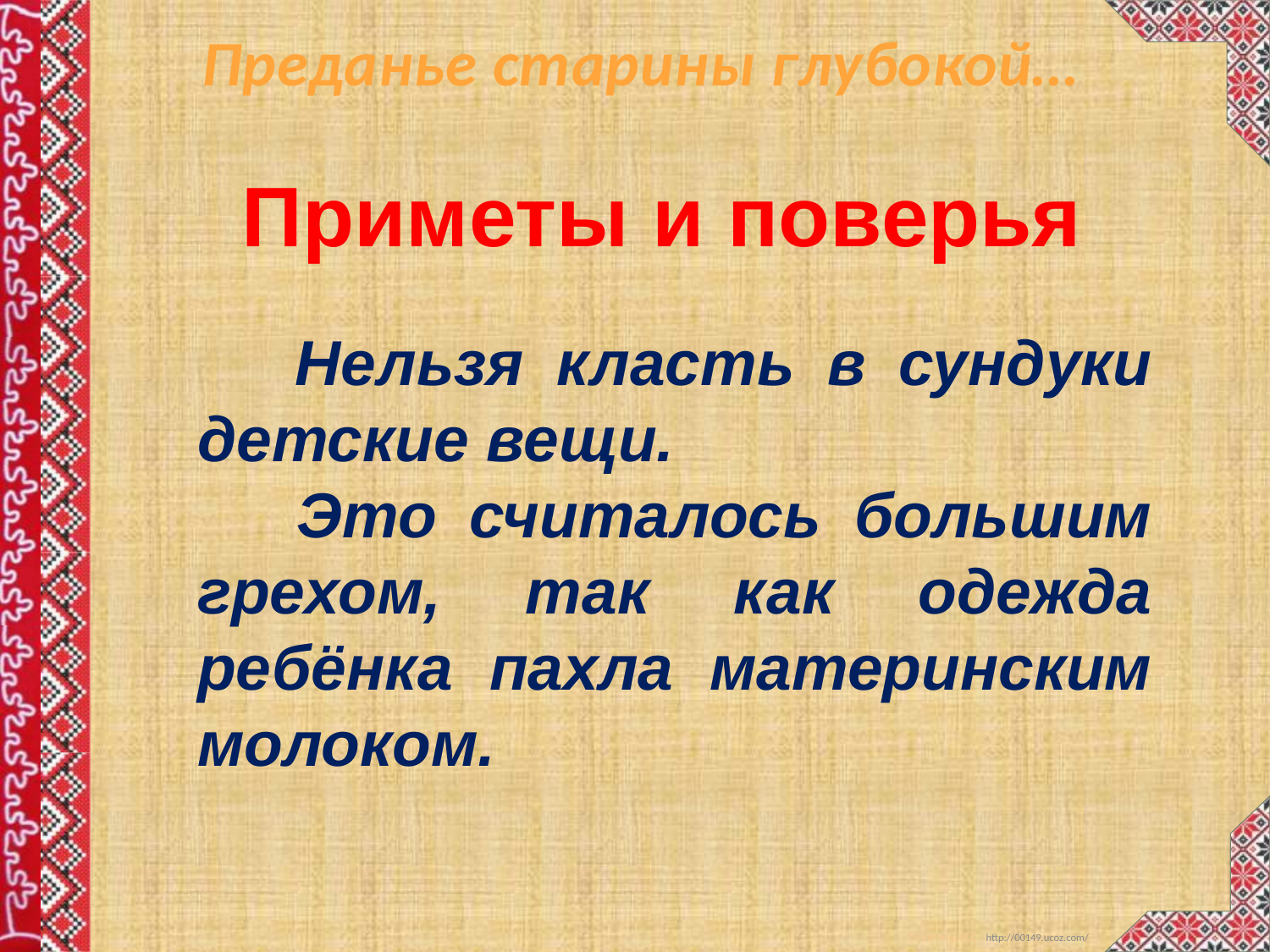

Преданье старины глубокой…
Приметы и поверья
   Нельзя класть в сундуки детские вещи.
   Это считалось большим грехом, так как одежда ребёнка пахла материнским молоком.